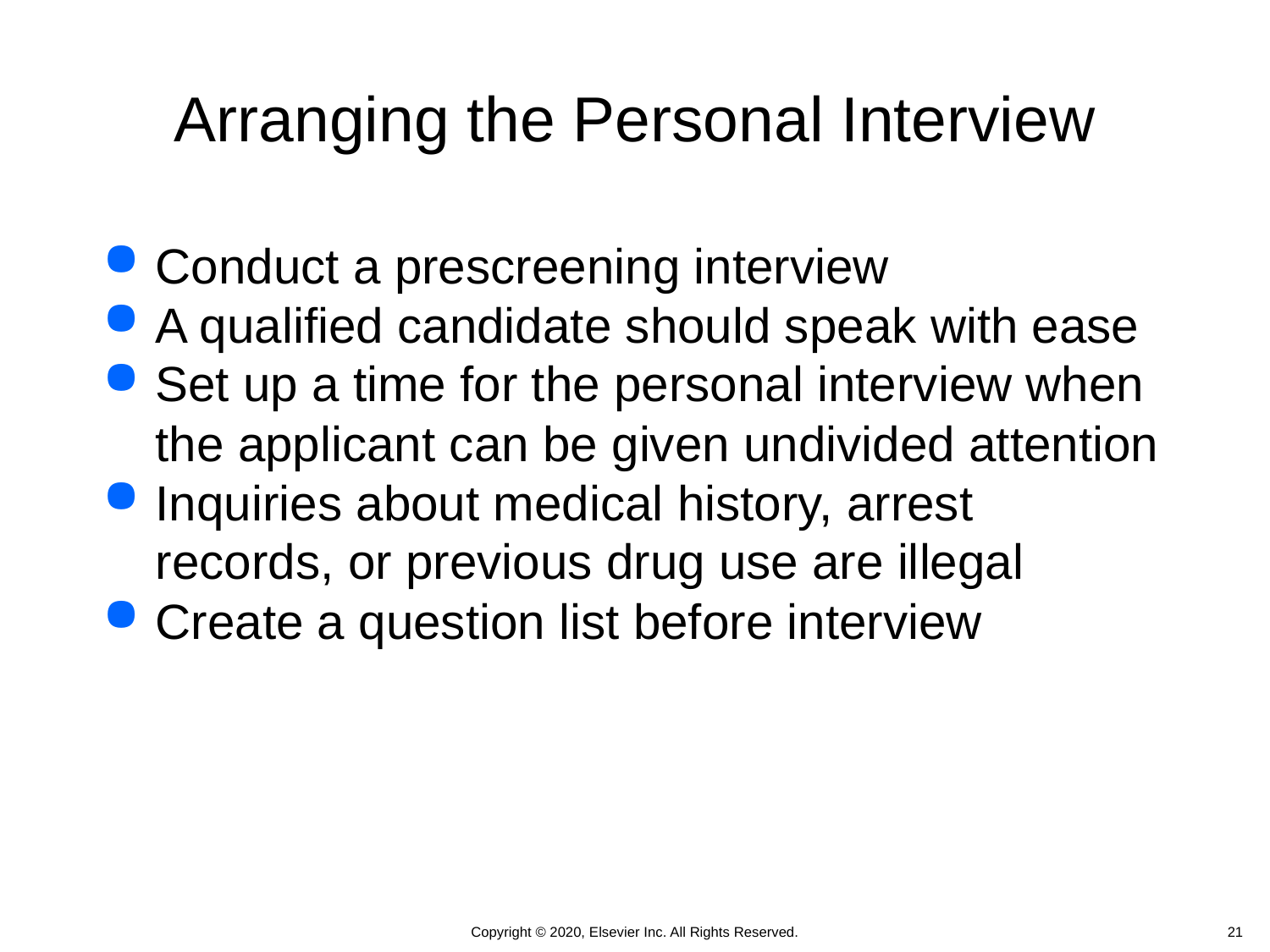

# Arranging the Personal Interview
Conduct a prescreening interview
A qualified candidate should speak with ease
Set up a time for the personal interview when the applicant can be given undivided attention
Inquiries about medical history, arrest records, or previous drug use are illegal
Create a question list before interview
 21